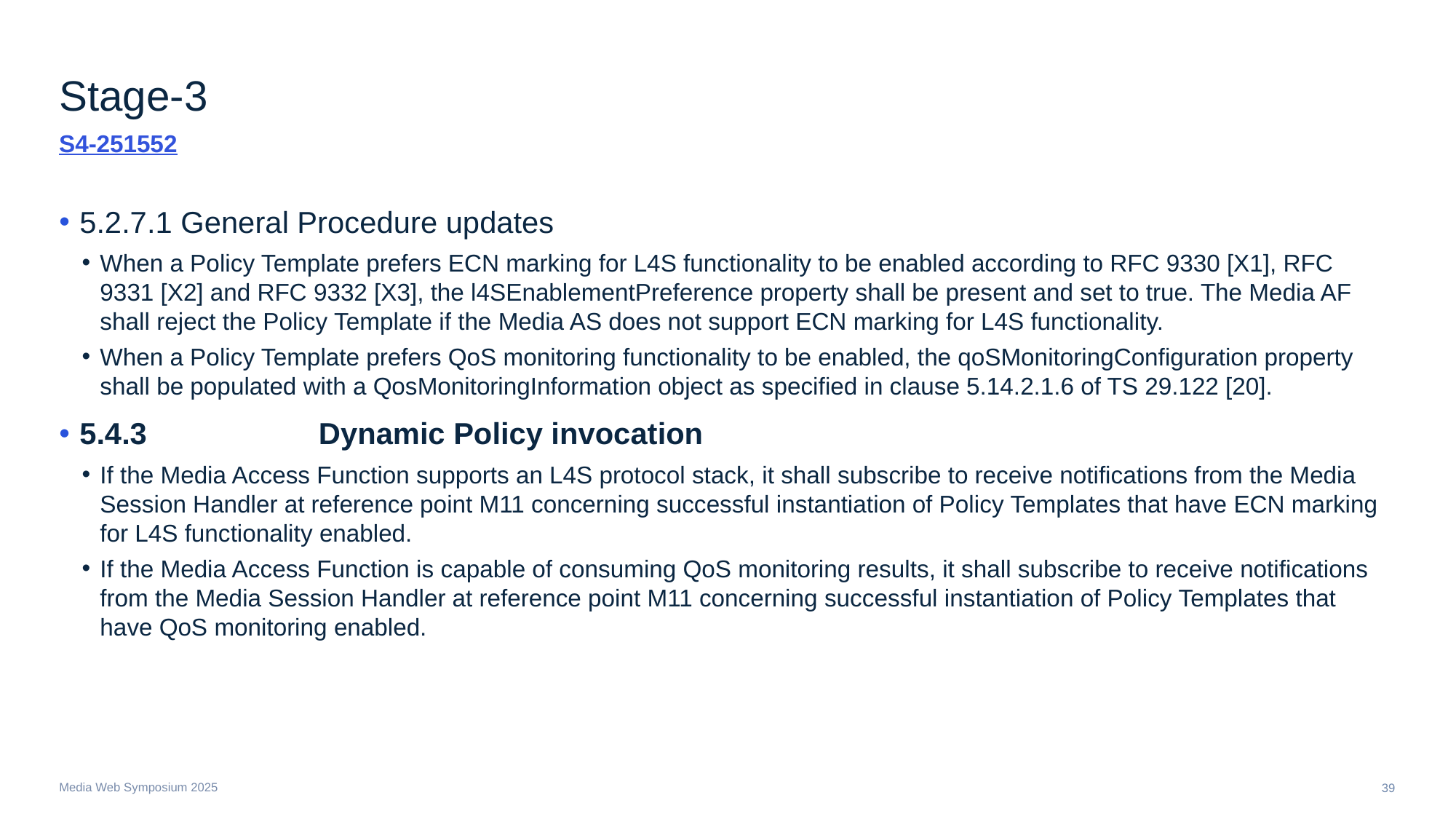

# Stage-3
S4-251552
5.2.7.1 General Procedure updates
When a Policy Template prefers ECN marking for L4S functionality to be enabled according to RFC 9330 [X1], RFC 9331 [X2] and RFC 9332 [X3], the l4SEnablementPreference property shall be present and set to true. The Media AF shall reject the Policy Template if the Media AS does not support ECN marking for L4S functionality.
When a Policy Template prefers QoS monitoring functionality to be enabled, the qoSMonitoringConfiguration property shall be populated with a QosMonitoringInformation object as specified in clause 5.14.2.1.6 of TS 29.122 [20].
5.4.3	Dynamic Policy invocation
If the Media Access Function supports an L4S protocol stack, it shall subscribe to receive notifications from the Media Session Handler at reference point M11 concerning successful instantiation of Policy Templates that have ECN marking for L4S functionality enabled.
If the Media Access Function is capable of consuming QoS monitoring results, it shall subscribe to receive notifications from the Media Session Handler at reference point M11 concerning successful instantiation of Policy Templates that have QoS monitoring enabled.

Media Web Symposium 2025